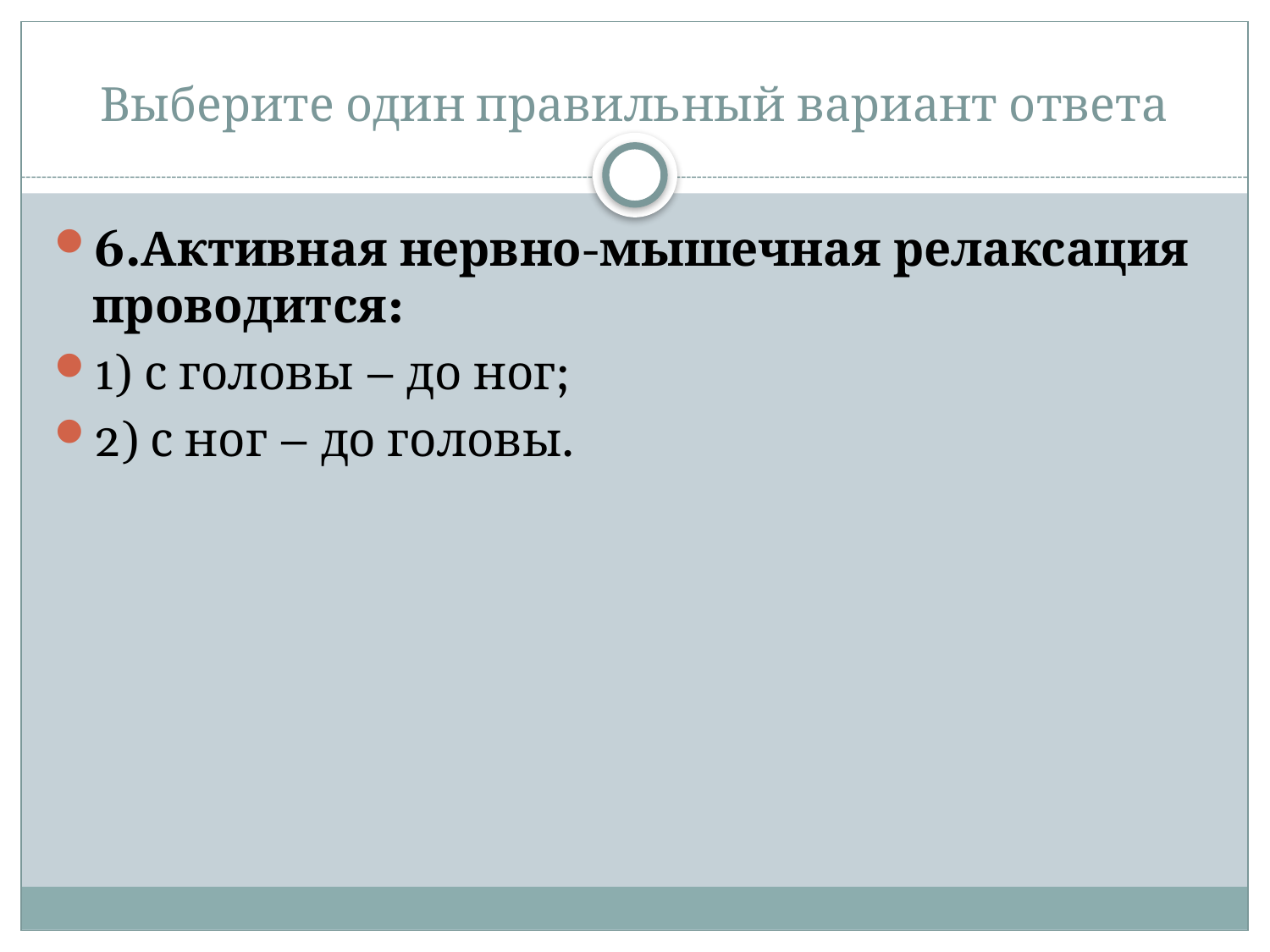

# Выберите один правильный вариант ответа
6.Активная нервно-мышечная релаксация проводится:
1) с головы – до ног;
2) с ног – до головы.